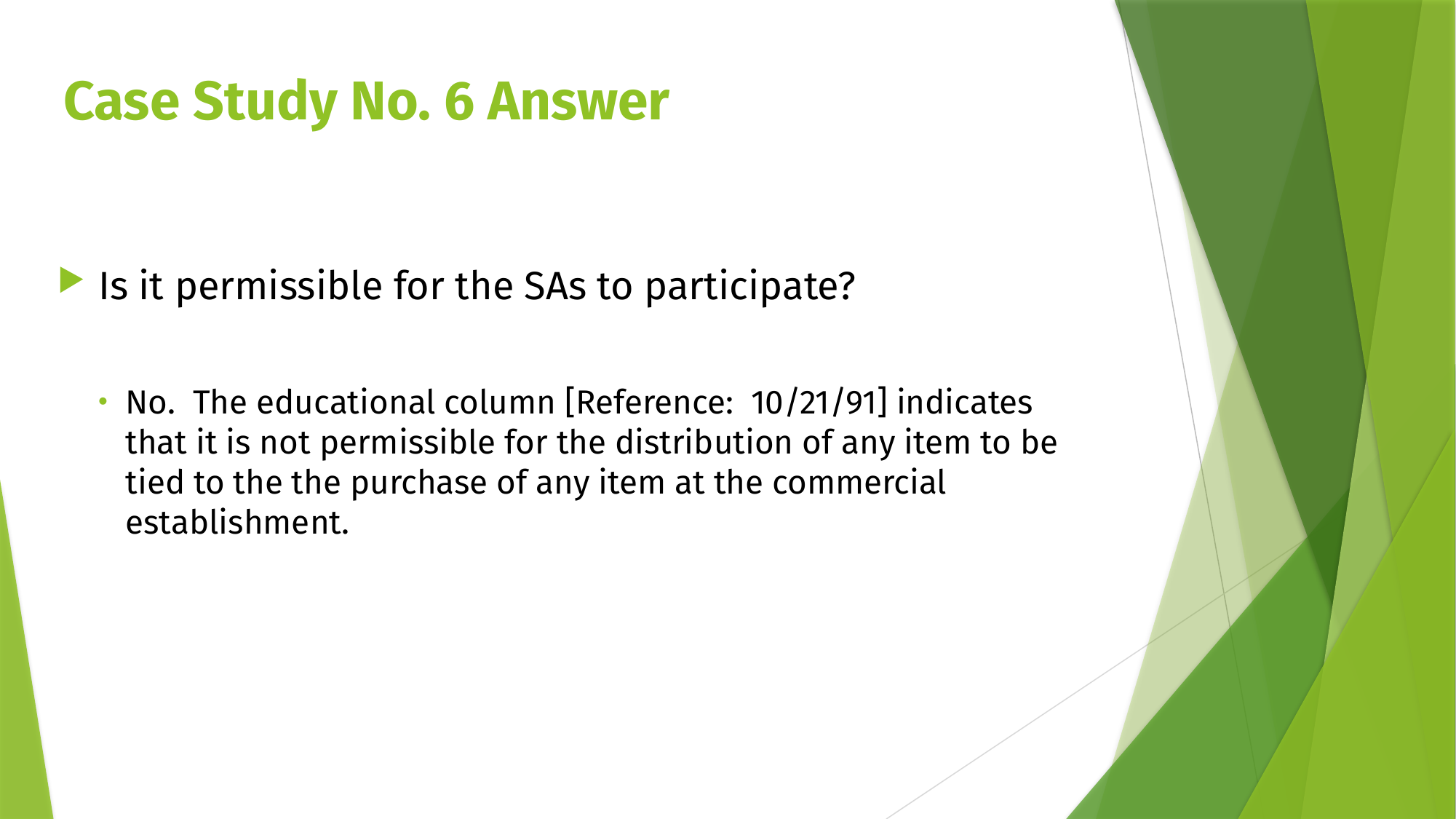

# Case Study No. 6 Answer
Is it permissible for the SAs to participate?

No.  The educational column [Reference:  10/21/91] indicates that it is not permissible for the distribution of any item to be tied to the the purchase of any item at the commercial establishment.